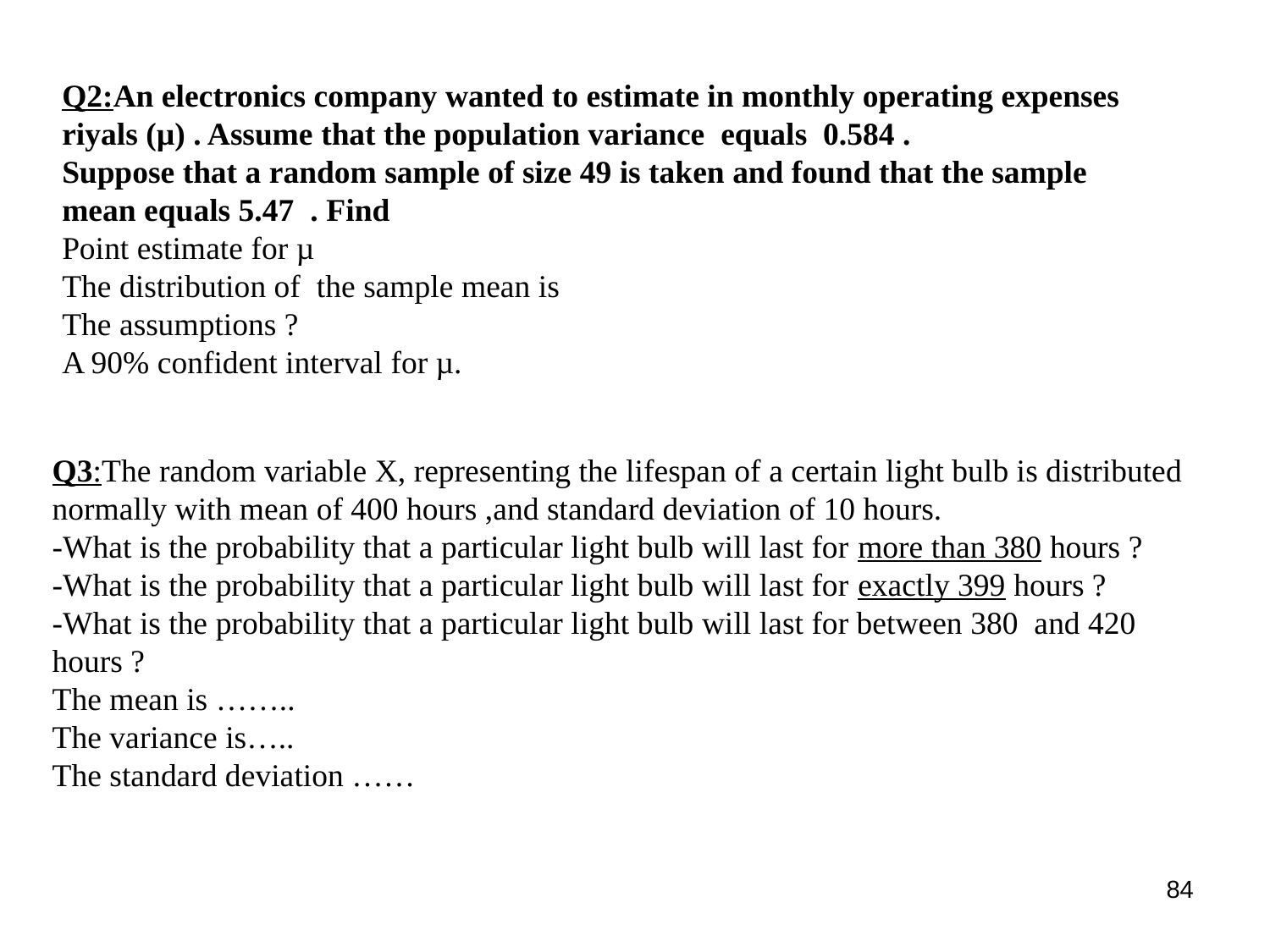

Q2:An electronics company wanted to estimate in monthly operating expenses riyals (µ) . Assume that the population variance  equals  0.584 .
Suppose that a random sample of size 49 is taken and found that the sample mean equals 5.47  . Find
Point estimate for µ
The distribution of  the sample mean is
The assumptions ?
A 90% confident interval for µ.

Q3:The random variable X, representing the lifespan of a certain light bulb is distributed normally with mean of 400 hours ,and standard deviation of 10 hours.
-What is the probability that a particular light bulb will last for more than 380 hours ?
-What is the probability that a particular light bulb will last for exactly 399 hours ?
-What is the probability that a particular light bulb will last for between 380  and 420 hours ?
The mean is ……..
The variance is…..
The standard deviation ……

84